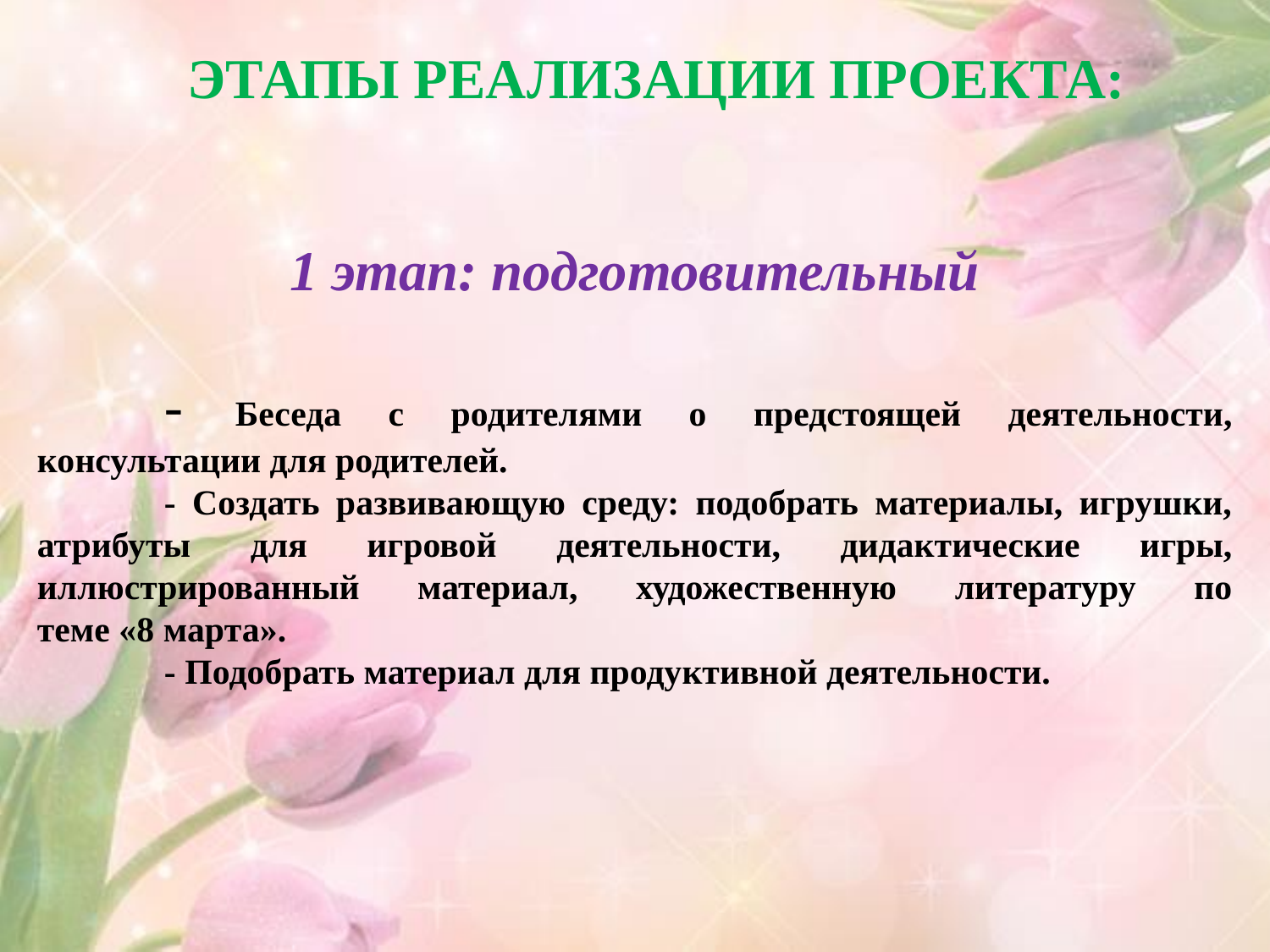

ЭТАПЫ РЕАЛИЗАЦИИ ПРОЕКТА:

1 этап: подготовительный

	- Беседа с родителями о предстоящей деятельности, консультации для родителей.
	- Создать развивающую среду: подобрать материалы, игрушки, атрибуты для игровой деятельности, дидактические игры, иллюстрированный материал, художественную литературу по теме «8 марта».
	- Подобрать материал для продуктивной деятельности.